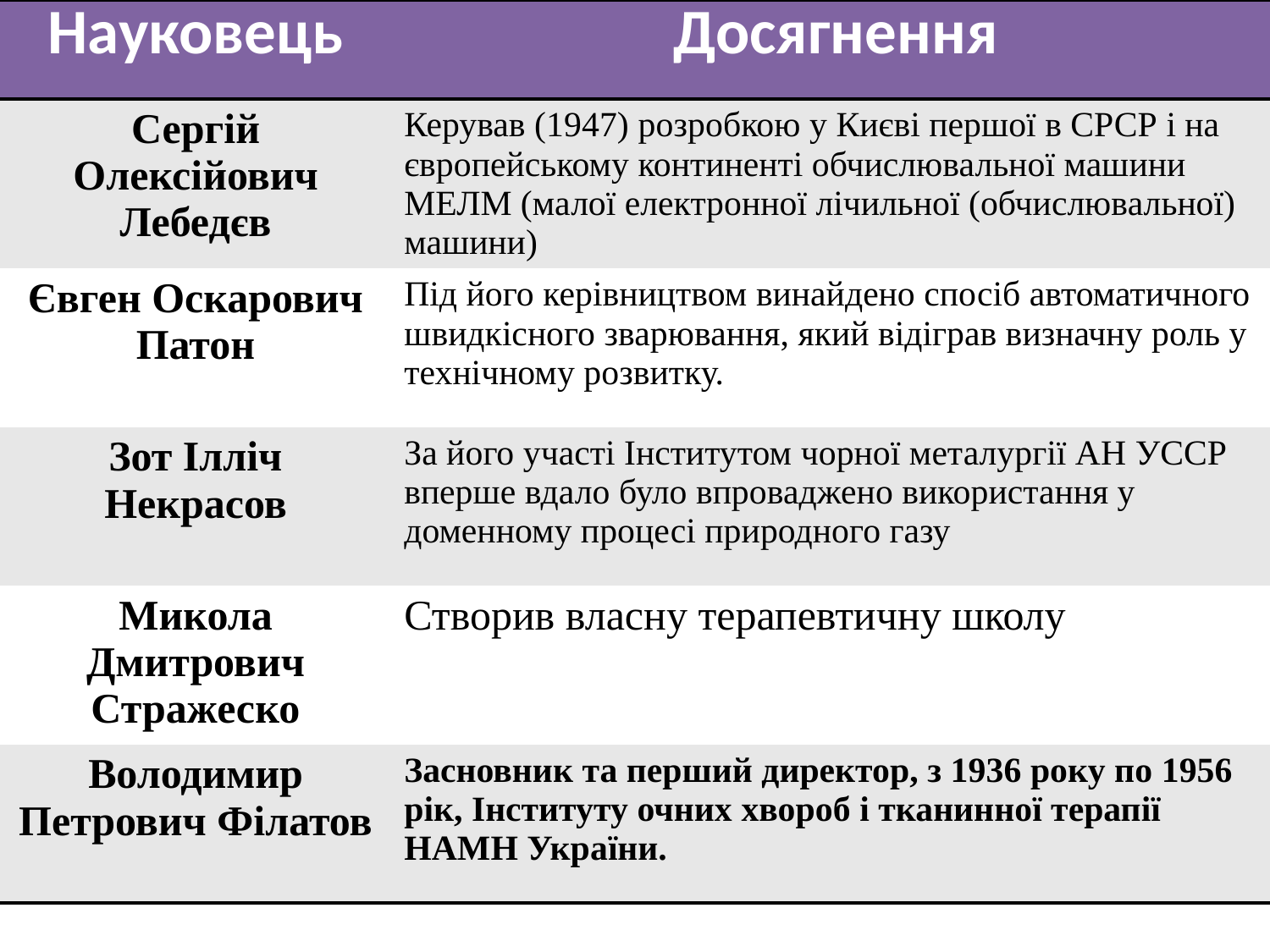

| Науковець | Досягнення |
| --- | --- |
| Сергій Олексійович Лебедєв | Керував (1947) розробкою у Києві першої в СРСР і на європейському континенті обчислювальної машини МЕЛМ (малої електронної лічильної (обчислювальної) машини) |
| Євген Оскарович Патон | Під його керівництвом винайдено спосіб автоматичного швидкісного зварювання, який відіграв визначну роль у технічному розвитку. |
| Зот Ілліч Некрасов | За його участі Інститутом чорної металургії АН УССР вперше вдало було впроваджено використання у доменному процесі природного газу |
| Микола Дмитрович Стражеско | Створив власну терапевтичну школу |
| Володимир Петрович Філатов | Засновник та перший директор, з 1936 року по 1956 рік, Інституту очних хвороб і тканинної терапії НАМН України. |